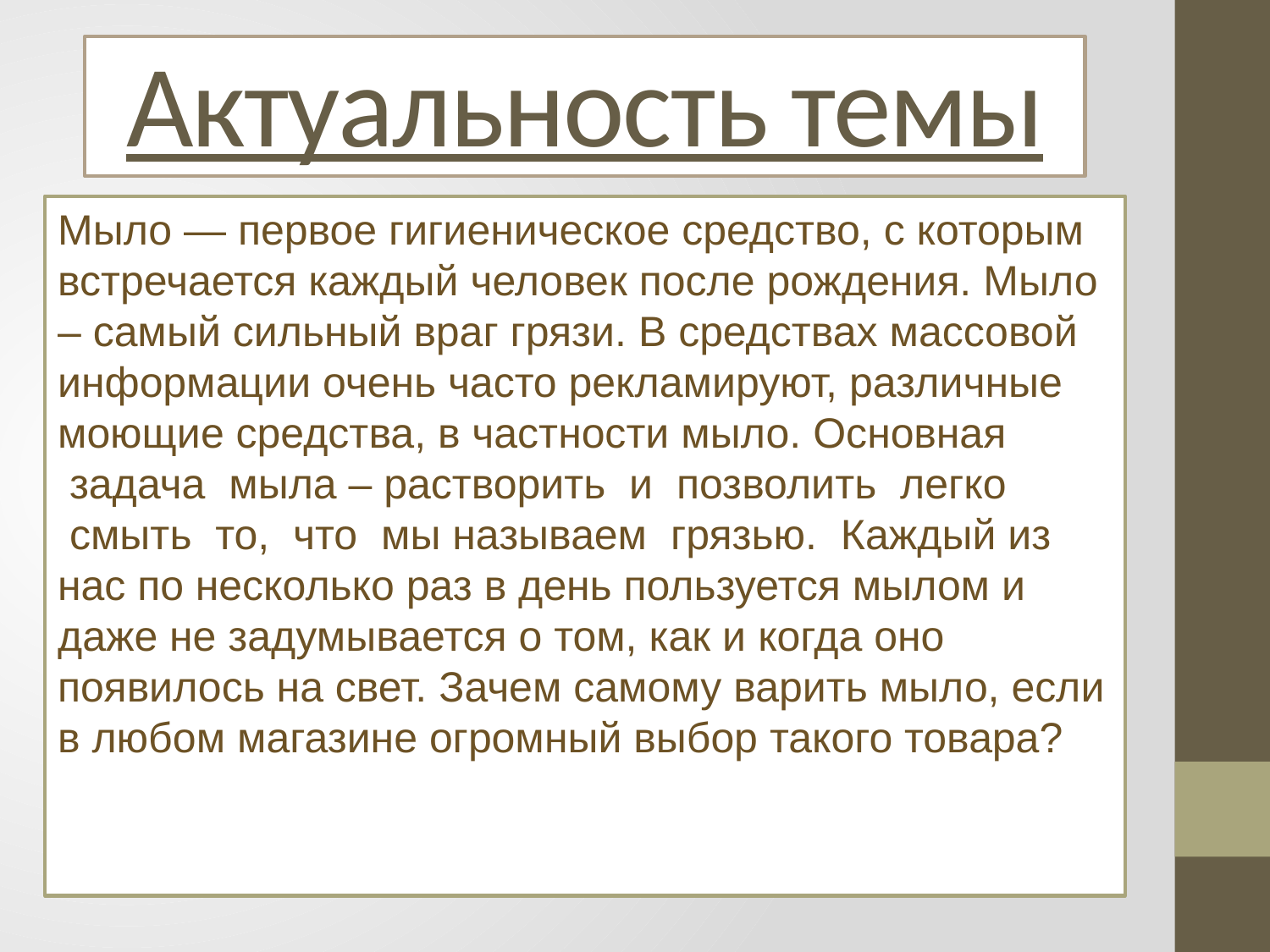

# Актуальность темы
Мыло — первое гигиеническое средство, с которым встречается каждый человек после рождения. Мыло – самый сильный враг грязи. В средствах массовой информации очень часто рекламируют, различные моющие средства, в частности мыло. Основная  задача  мыла – растворить  и  позволить  легко  смыть  то,  что  мы называем  грязью.  Каждый из нас по несколько раз в день пользуется мылом и даже не задумывается о том, как и когда оно появилось на свет. Зачем самому варить мыло, если в любом магазине огромный выбор такого товара?